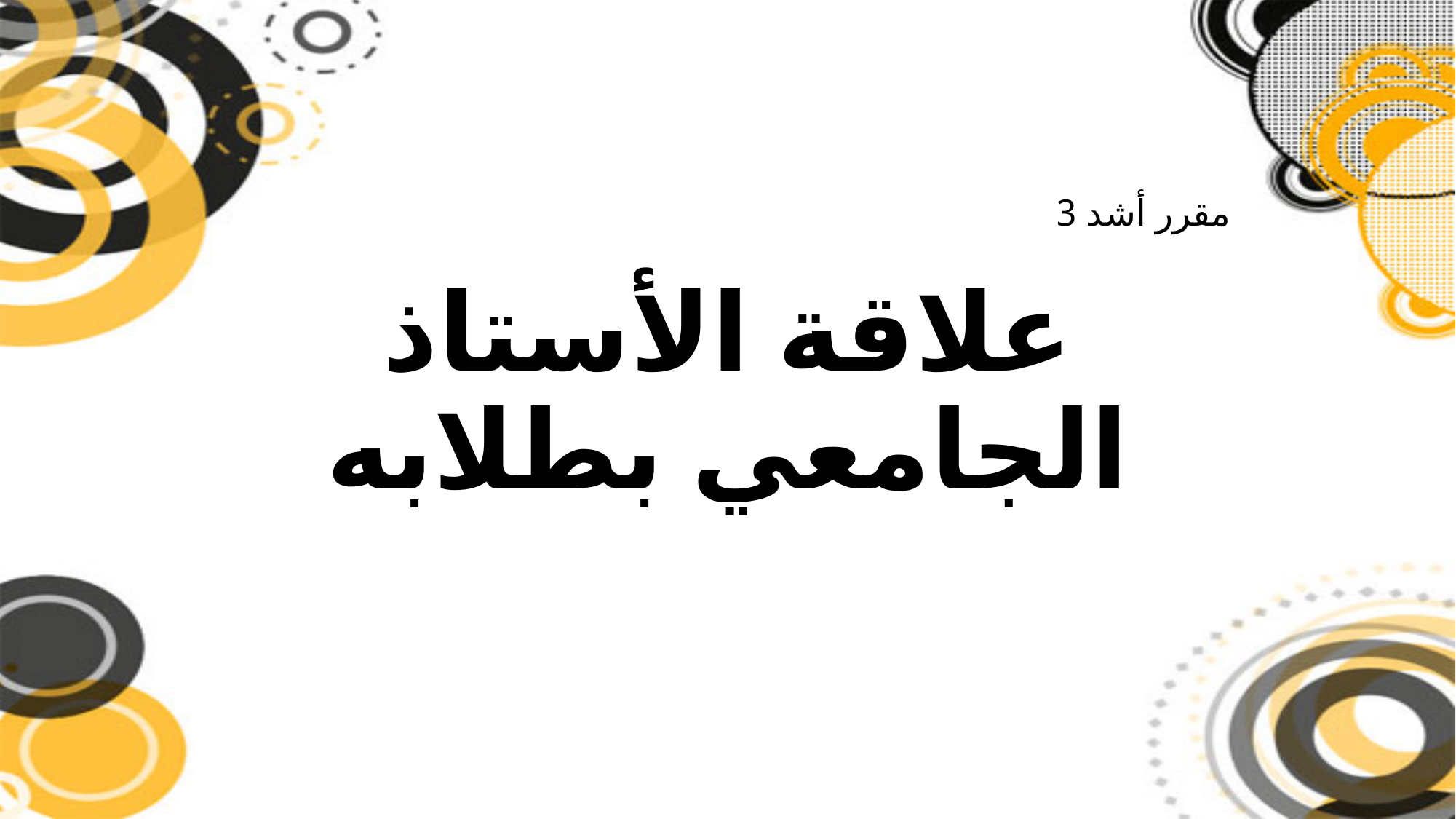

مقرر أشد 3
# علاقة الأستاذ الجامعي بطلابه